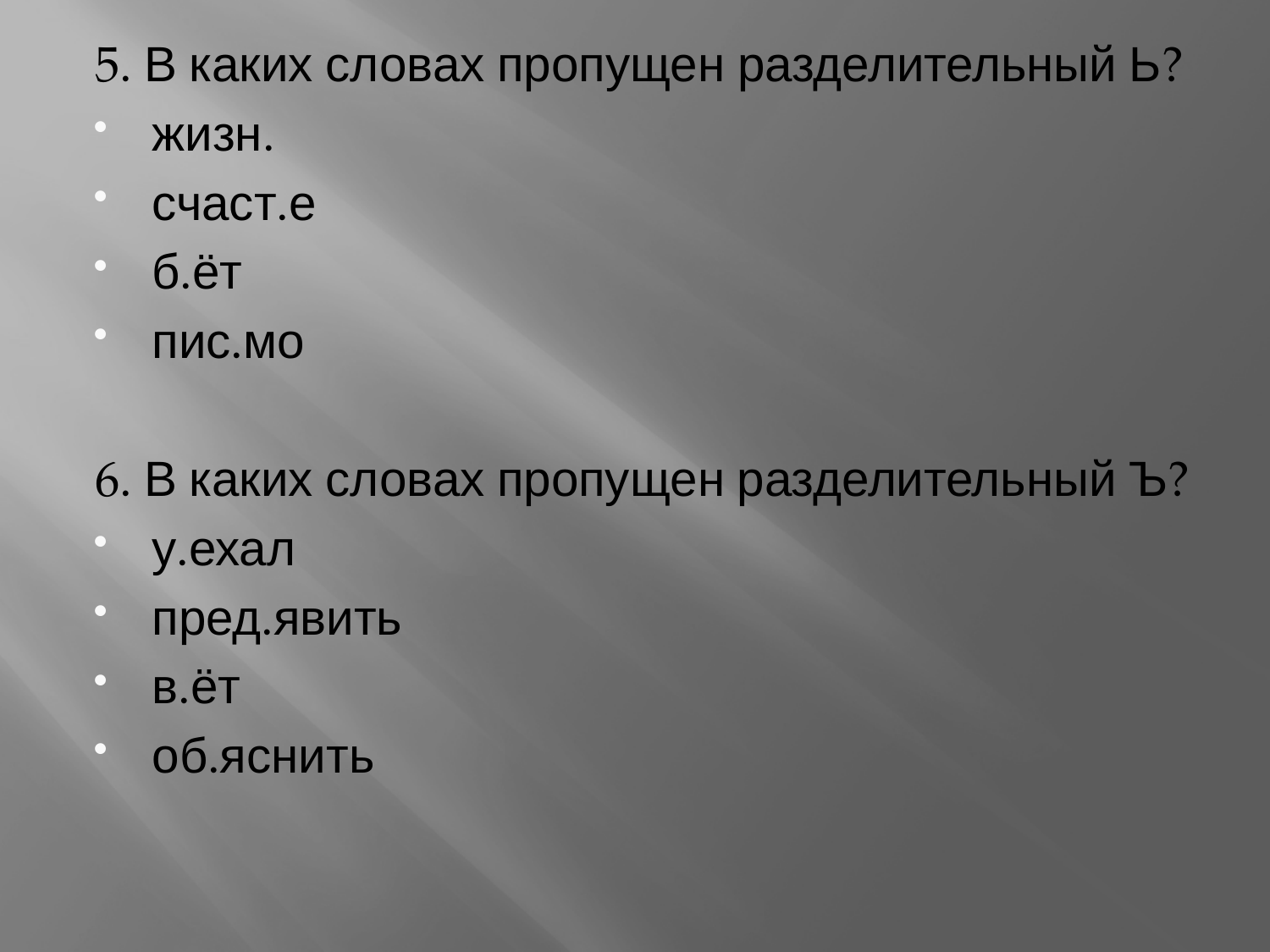

5. В каких словах пропущен разделительный Ь?
жизн.
счаст.е
б.ёт
пис.мо

6. В каких словах пропущен разделительный Ъ?
у.ехал
пред.явить
в.ёт
об.яснить